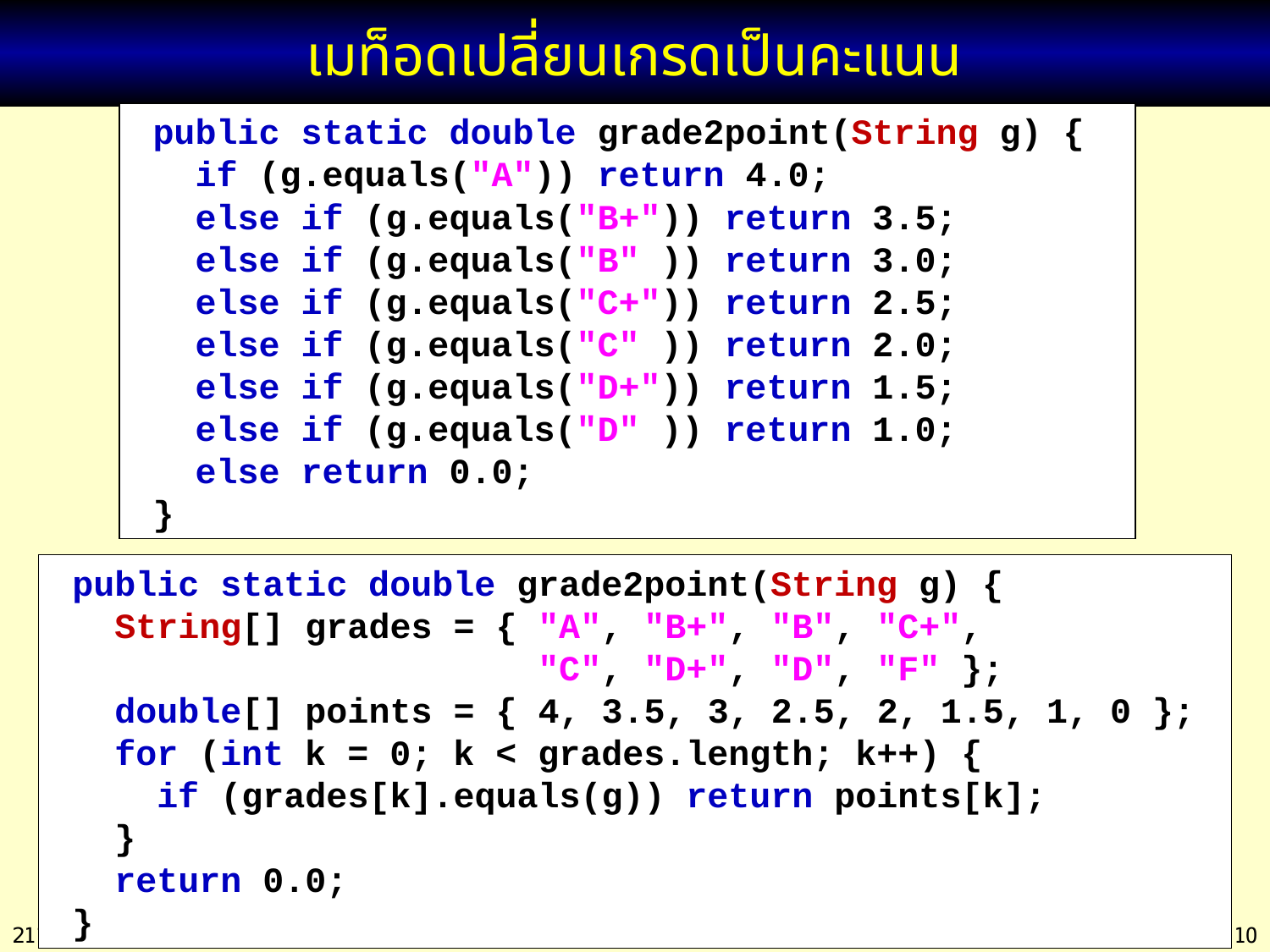

# เมท็อดเปลี่ยนเกรดเป็นคะแนน
 public static double grade2point(String g) {
   if (g.equals("A")) return 4.0;
   else if (g.equals("B+")) return 3.5;
   else if (g.equals("B" )) return 3.0;
   else if (g.equals("C+")) return 2.5;
   else if (g.equals("C" )) return 2.0;
   else if (g.equals("D+")) return 1.5;
   else if (g.equals("D" )) return 1.0;
   else return 0.0;
 }
 public static double grade2point(String g) {
   String[] grades = { "A", "B+", "B", "C+",
			     "C", "D+", "D", "F" };
   double[] points = { 4, 3.5, 3, 2.5, 2, 1.5, 1, 0 };
   for (int k = 0; k < grades.length; k++) {
     if (grades[k].equals(g)) return points[k];
   }
   return 0.0;
 }